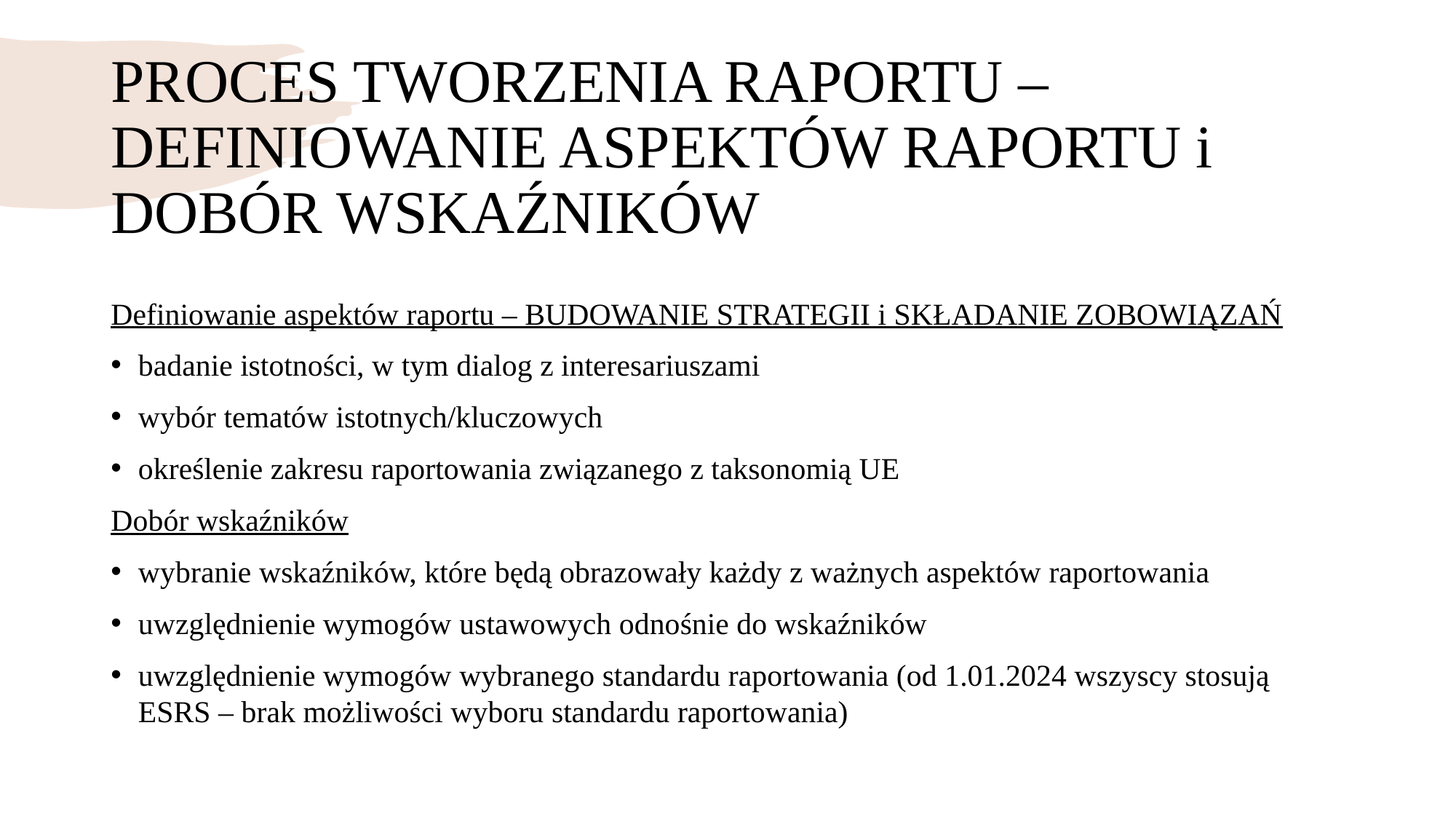

# PROCES TWORZENIA RAPORTU – DEFINIOWANIE ASPEKTÓW RAPORTU i DOBÓR WSKAŹNIKÓW
Definiowanie aspektów raportu – BUDOWANIE STRATEGII i SKŁADANIE ZOBOWIĄZAŃ
badanie istotności, w tym dialog z interesariuszami
wybór tematów istotnych/kluczowych
określenie zakresu raportowania związanego z taksonomią UE
Dobór wskaźników
wybranie wskaźników, które będą obrazowały każdy z ważnych aspektów raportowania
uwzględnienie wymogów ustawowych odnośnie do wskaźników
uwzględnienie wymogów wybranego standardu raportowania (od 1.01.2024 wszyscy stosują ESRS – brak możliwości wyboru standardu raportowania)